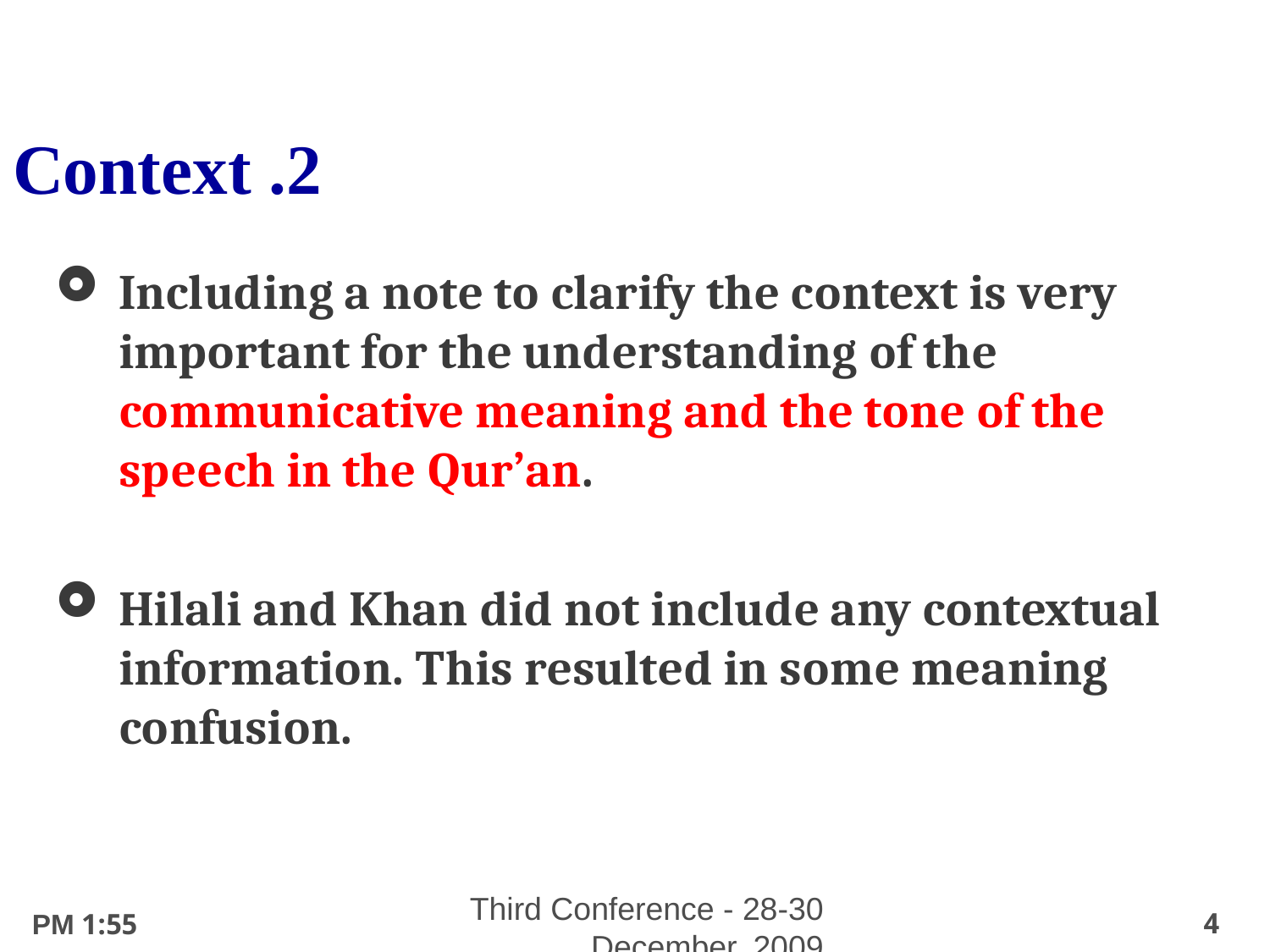

# 2. Context
Including a note to clarify the context is very important for the understanding of the communicative meaning and the tone of the speech in the Qur’an.

Hilali and Khan did not include any contextual information. This resulted in some meaning confusion.
Third Conference - 28-30 December, 2009